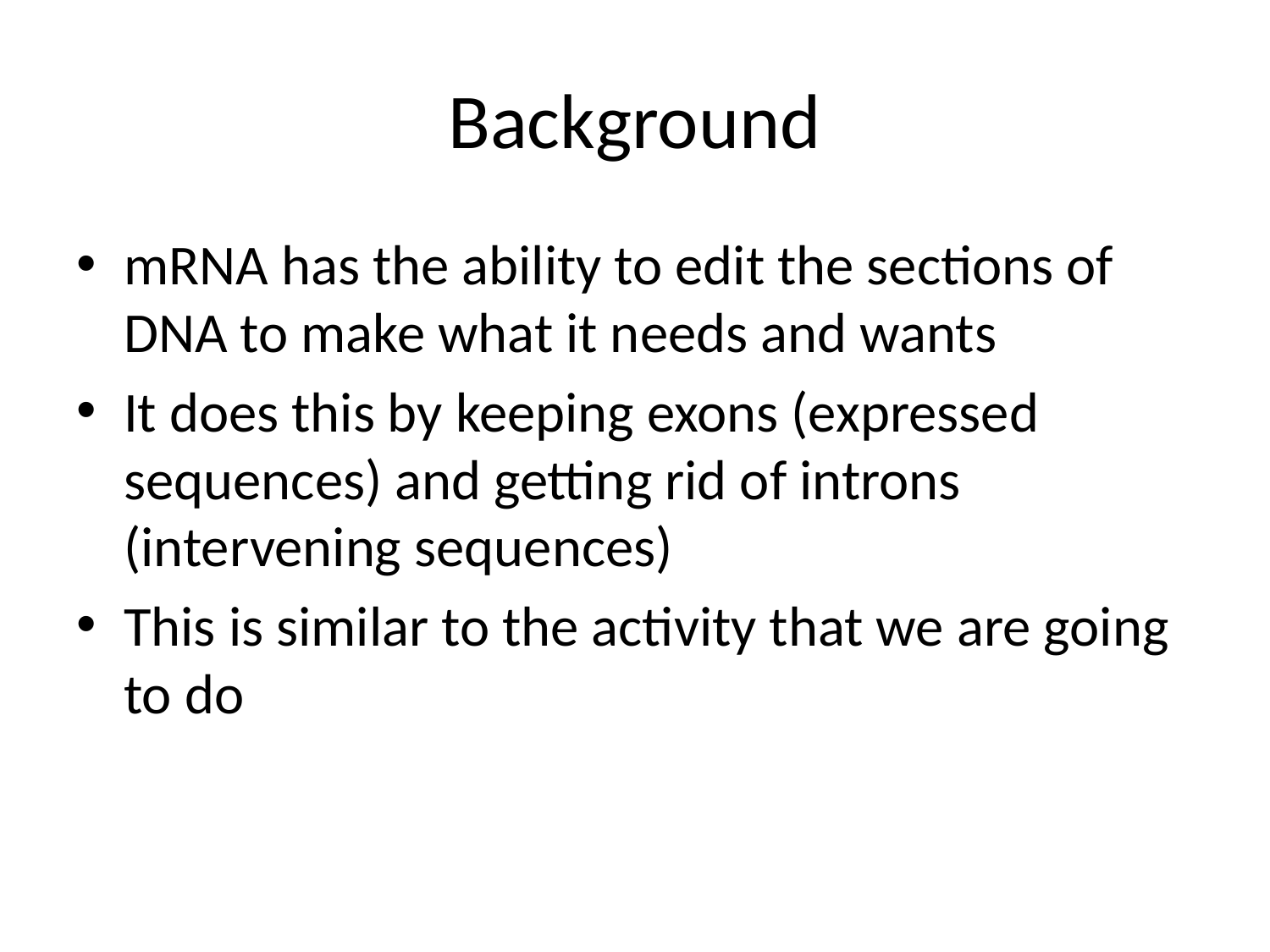

# Background
mRNA has the ability to edit the sections of DNA to make what it needs and wants
It does this by keeping exons (expressed sequences) and getting rid of introns (intervening sequences)
This is similar to the activity that we are going to do